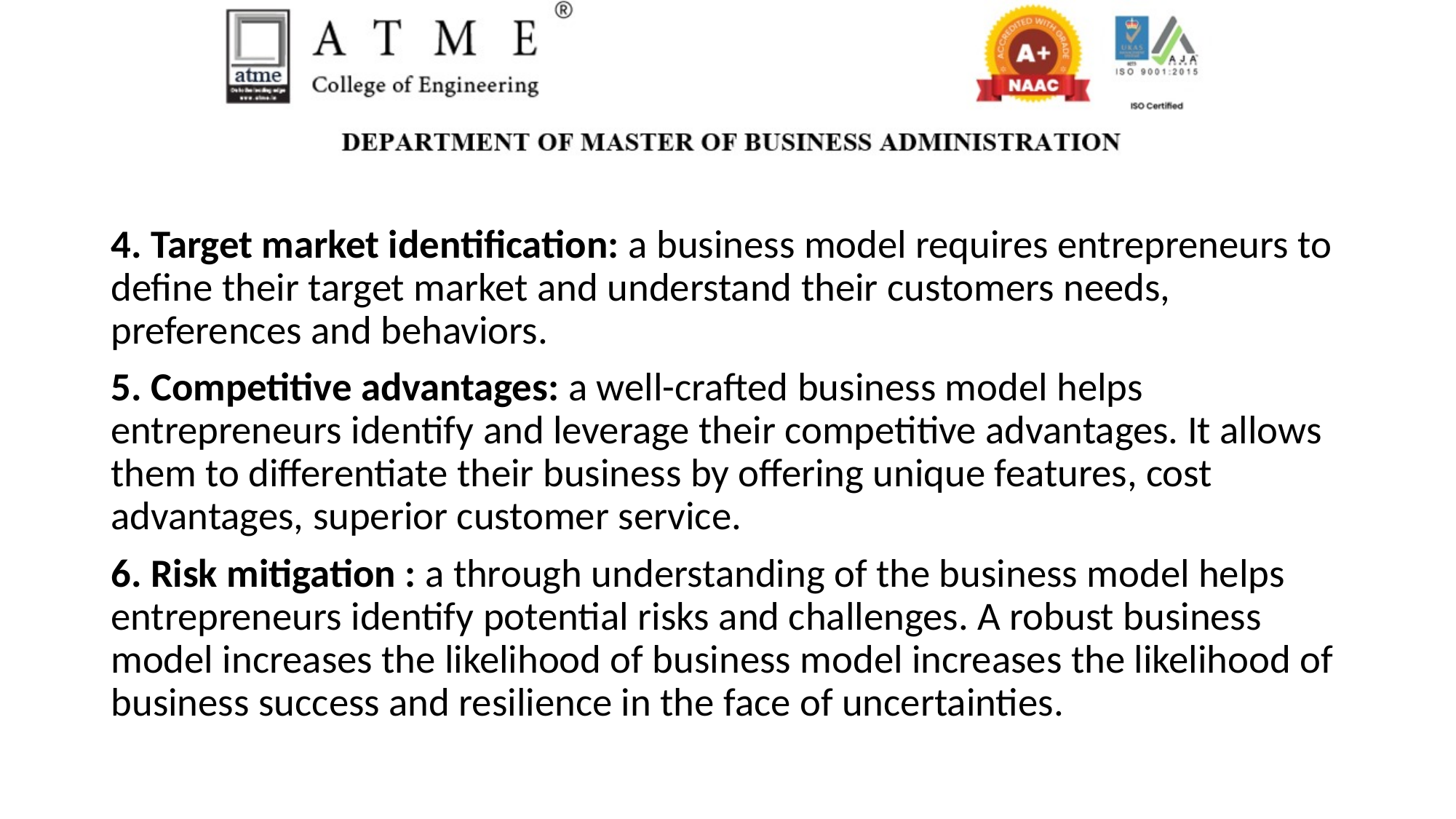

4. Target market identification: a business model requires entrepreneurs to define their target market and understand their customers needs, preferences and behaviors.
5. Competitive advantages: a well-crafted business model helps entrepreneurs identify and leverage their competitive advantages. It allows them to differentiate their business by offering unique features, cost advantages, superior customer service.
6. Risk mitigation : a through understanding of the business model helps entrepreneurs identify potential risks and challenges. A robust business model increases the likelihood of business model increases the likelihood of business success and resilience in the face of uncertainties.